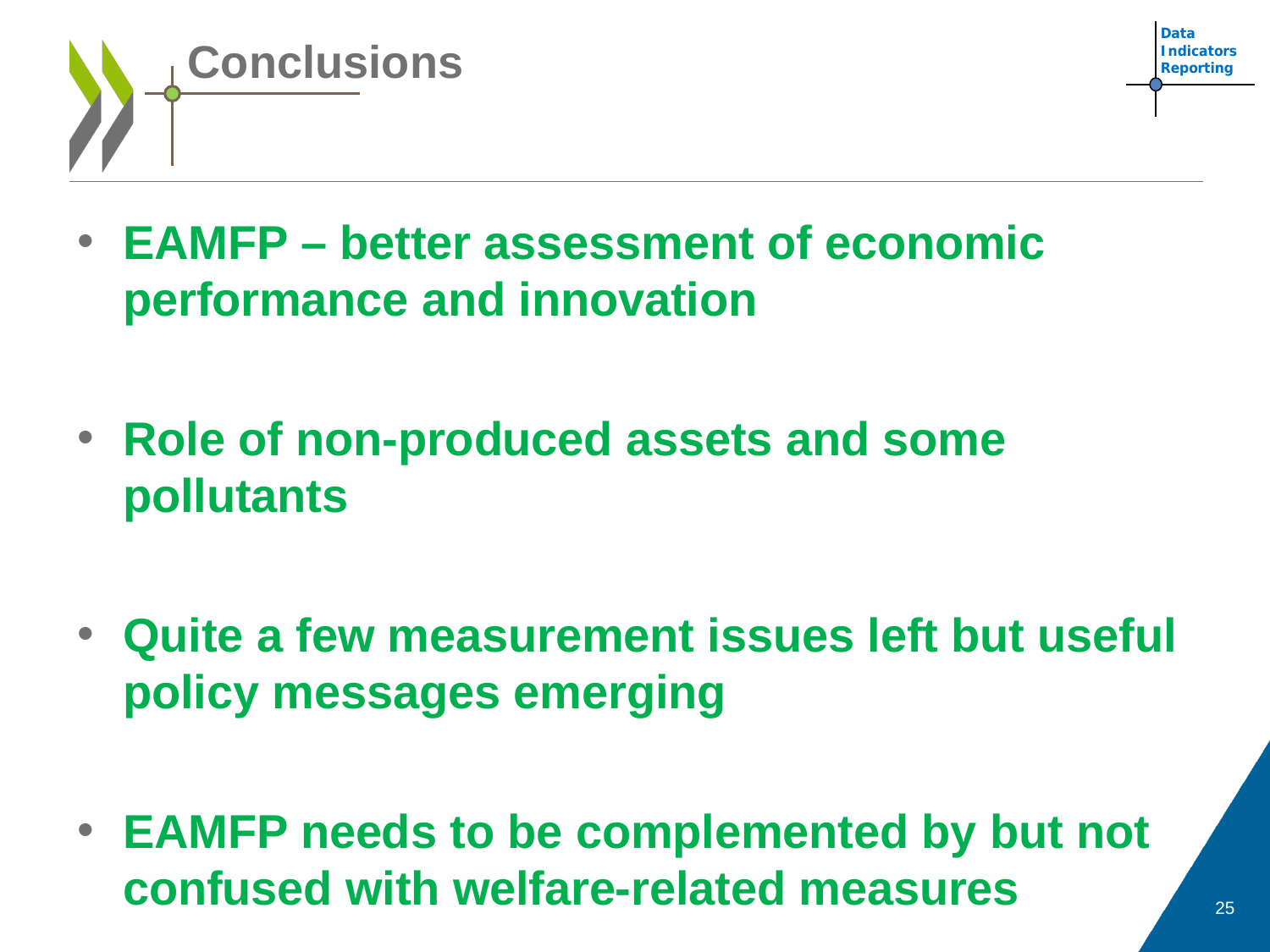

# Conclusions
EAMFP – better assessment of economic performance and innovation

Role of non-produced assets and some pollutants

Quite a few measurement issues left but useful policy messages emerging

EAMFP needs to be complemented by but not confused with welfare-related measures

25